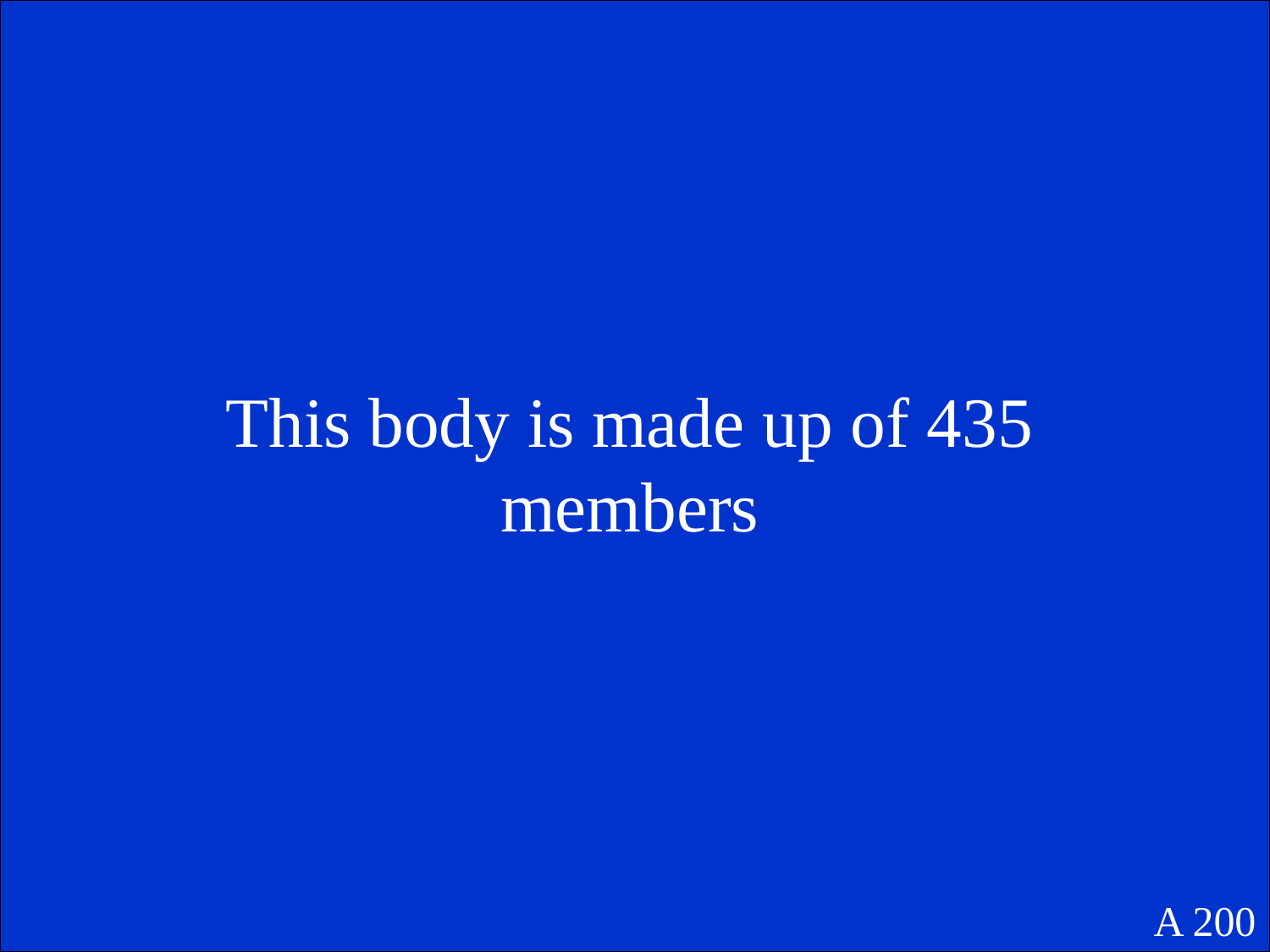

This body is made up of 435 members
A 200